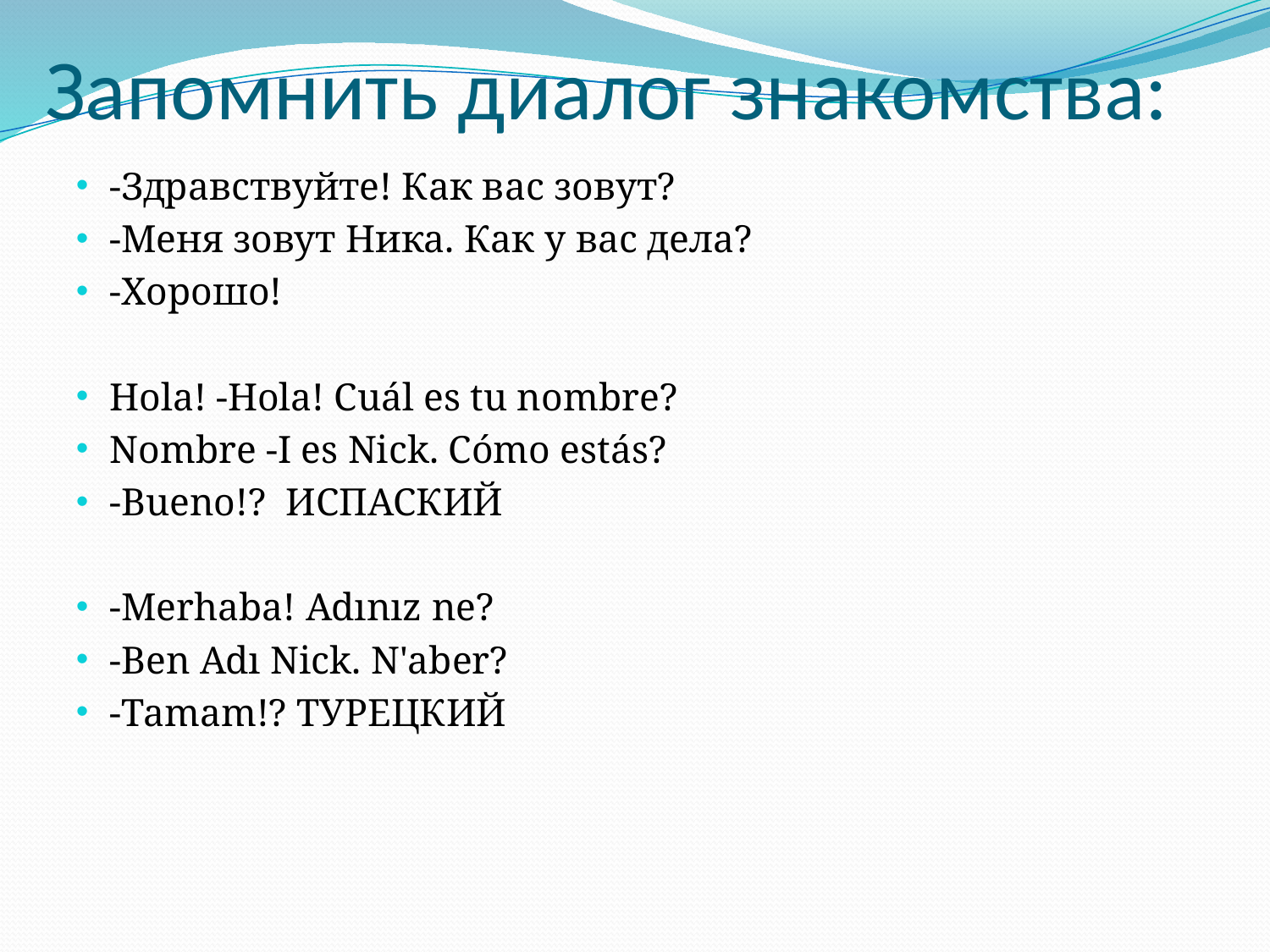

# Запомнить диалог знакомства:
-Здравствуйте! Как вас зовут?
-Меня зовут Ника. Как у вас дела?
-Хорошо!

Нola! -Hola! Cuál es tu nombre?
Nombre -I es Nick. Cómo estás?
-Bueno!?  ИСПАСКИЙ

-Merhaba! Adınız ne?
-Ben Adı Nick. N'aber?
-Tamam!? ТУРЕЦКИЙ